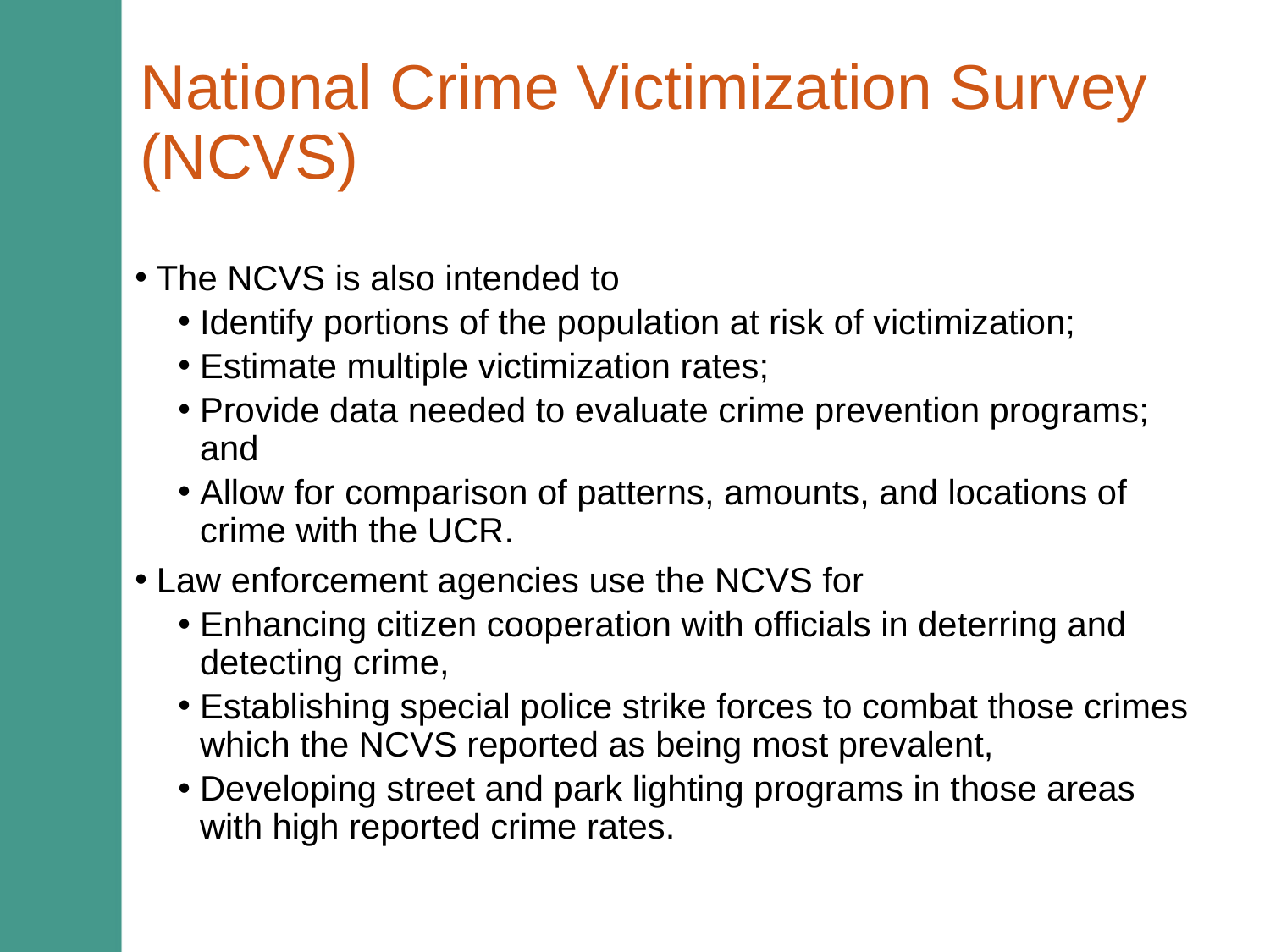

# National Crime Victimization Survey (NCVS)
The NCVS is also intended to
Identify portions of the population at risk of victimization;
Estimate multiple victimization rates;
Provide data needed to evaluate crime prevention programs; and
Allow for comparison of patterns, amounts, and locations of crime with the UCR.
Law enforcement agencies use the NCVS for
Enhancing citizen cooperation with officials in deterring and detecting crime,
Establishing special police strike forces to combat those crimes which the NCVS reported as being most prevalent,
Developing street and park lighting programs in those areas with high reported crime rates.